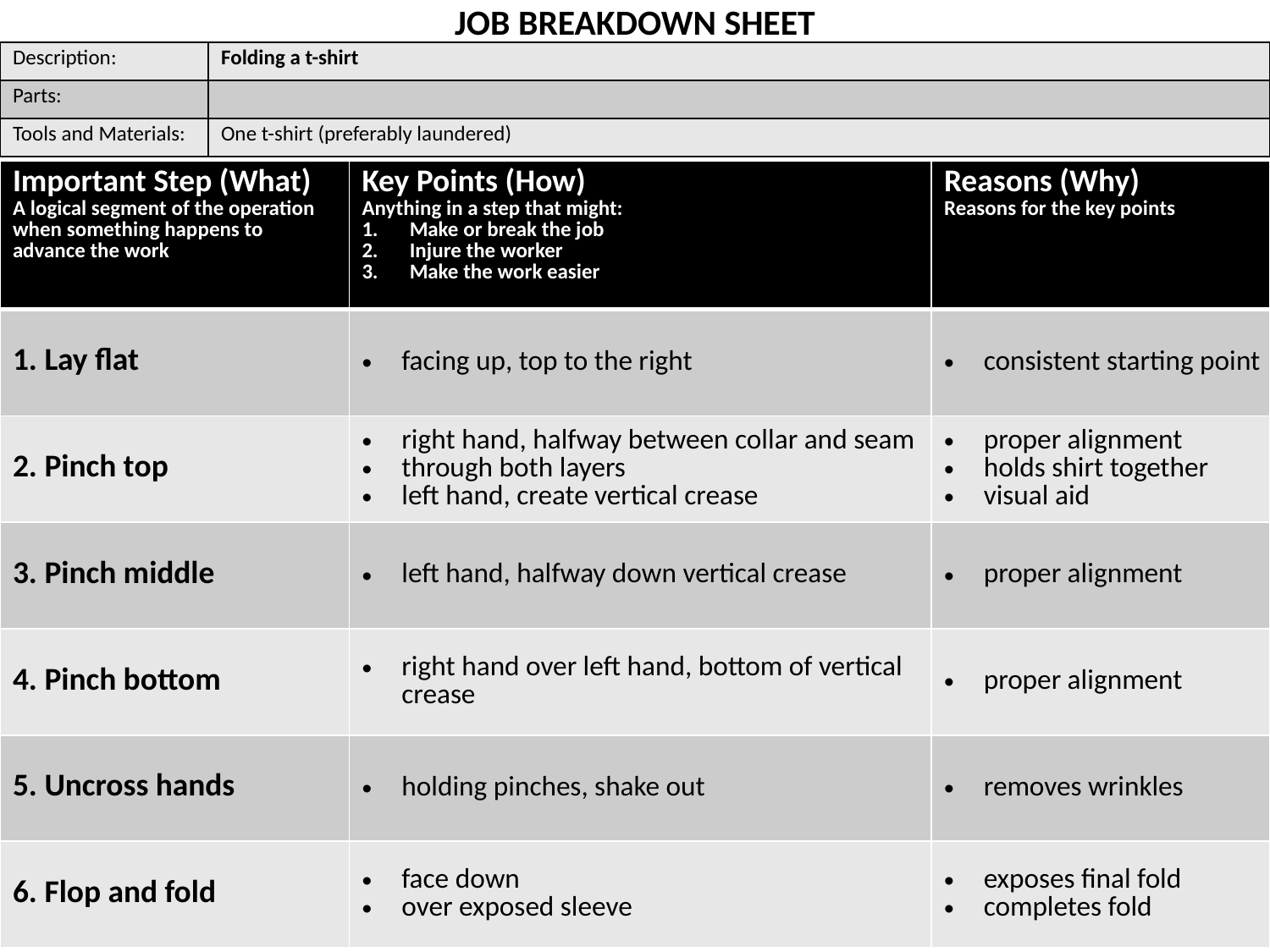

JOB BREAKDOWN SHEET
| Description: | Folding a t-shirt |
| --- | --- |
| Parts: |  |
| Tools and Materials: | One t-shirt (preferably laundered) |
| Important Step (What) A logical segment of the operation when something happens to advance the work | Key Points (How) Anything in a step that might: Make or break the job Injure the worker Make the work easier | Reasons (Why) Reasons for the key points |
| --- | --- | --- |
| 1. Lay flat | facing up, top to the right | consistent starting point |
| 2. Pinch top | right hand, halfway between collar and seam through both layers left hand, create vertical crease | proper alignment holds shirt together visual aid |
| 3. Pinch middle | left hand, halfway down vertical crease | proper alignment |
| 4. Pinch bottom | right hand over left hand, bottom of vertical crease | proper alignment |
| 5. Uncross hands | holding pinches, shake out | removes wrinkles |
| 6. Flop and fold | face down over exposed sleeve | exposes final fold completes fold |